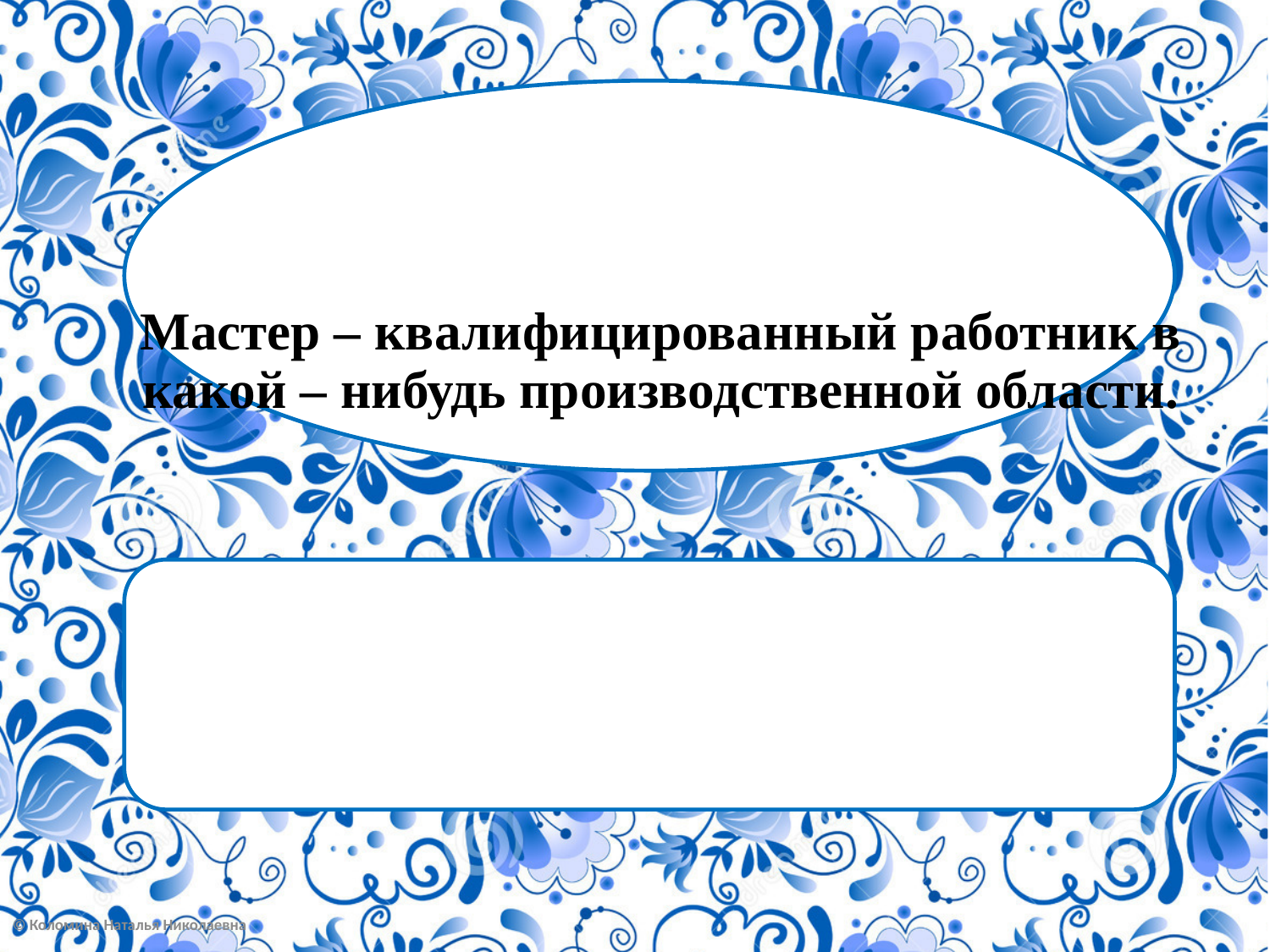

# Мастер – квалифицированный работник в какой – нибудь производственной области.
Мастер - умелец, искусник, знаток, виртуоз.